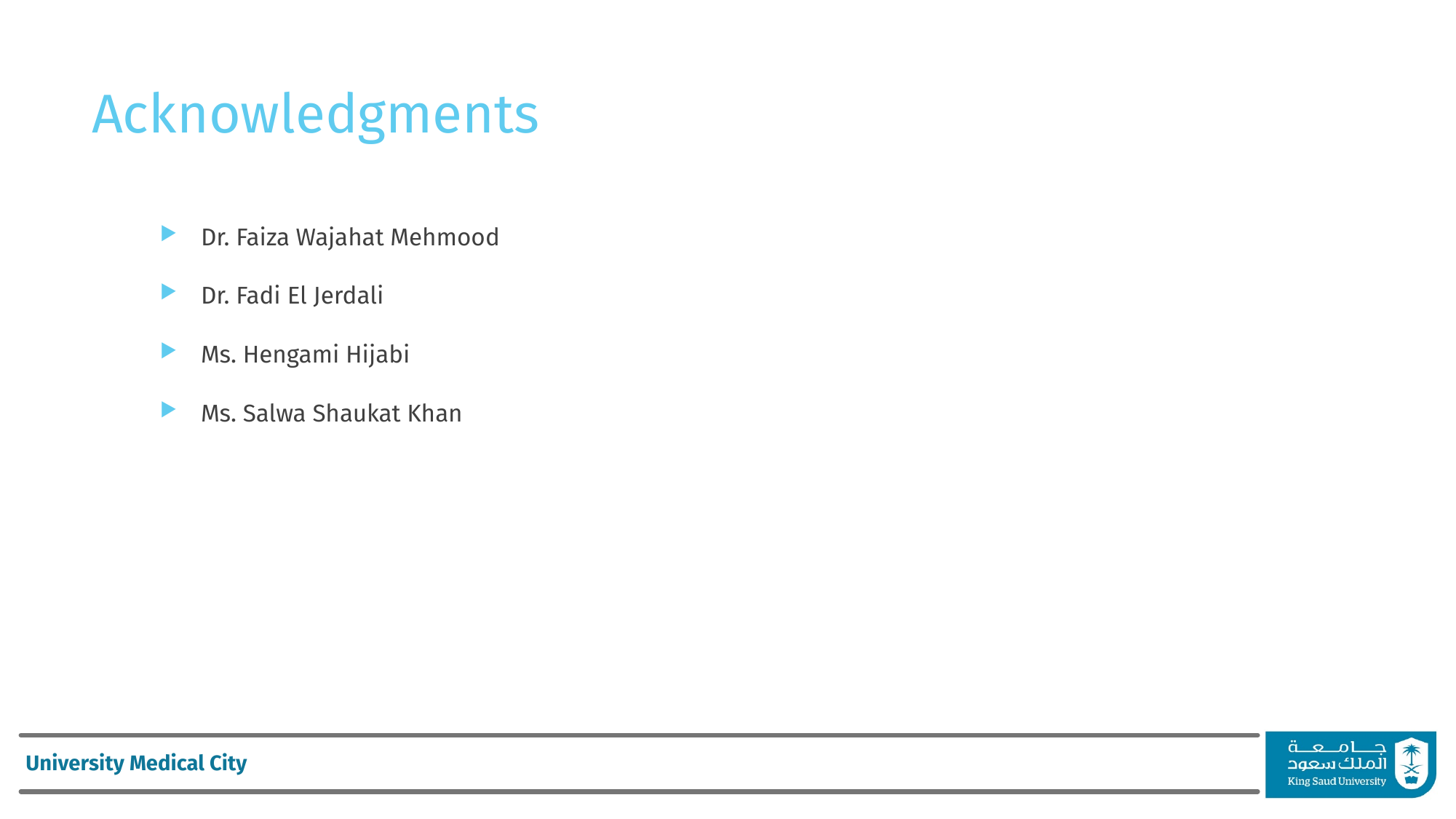

# Acknowledgments
Dr. Faiza Wajahat Mehmood
Dr. Fadi El Jerdali
Ms. Hengami Hijabi
Ms. Salwa Shaukat Khan